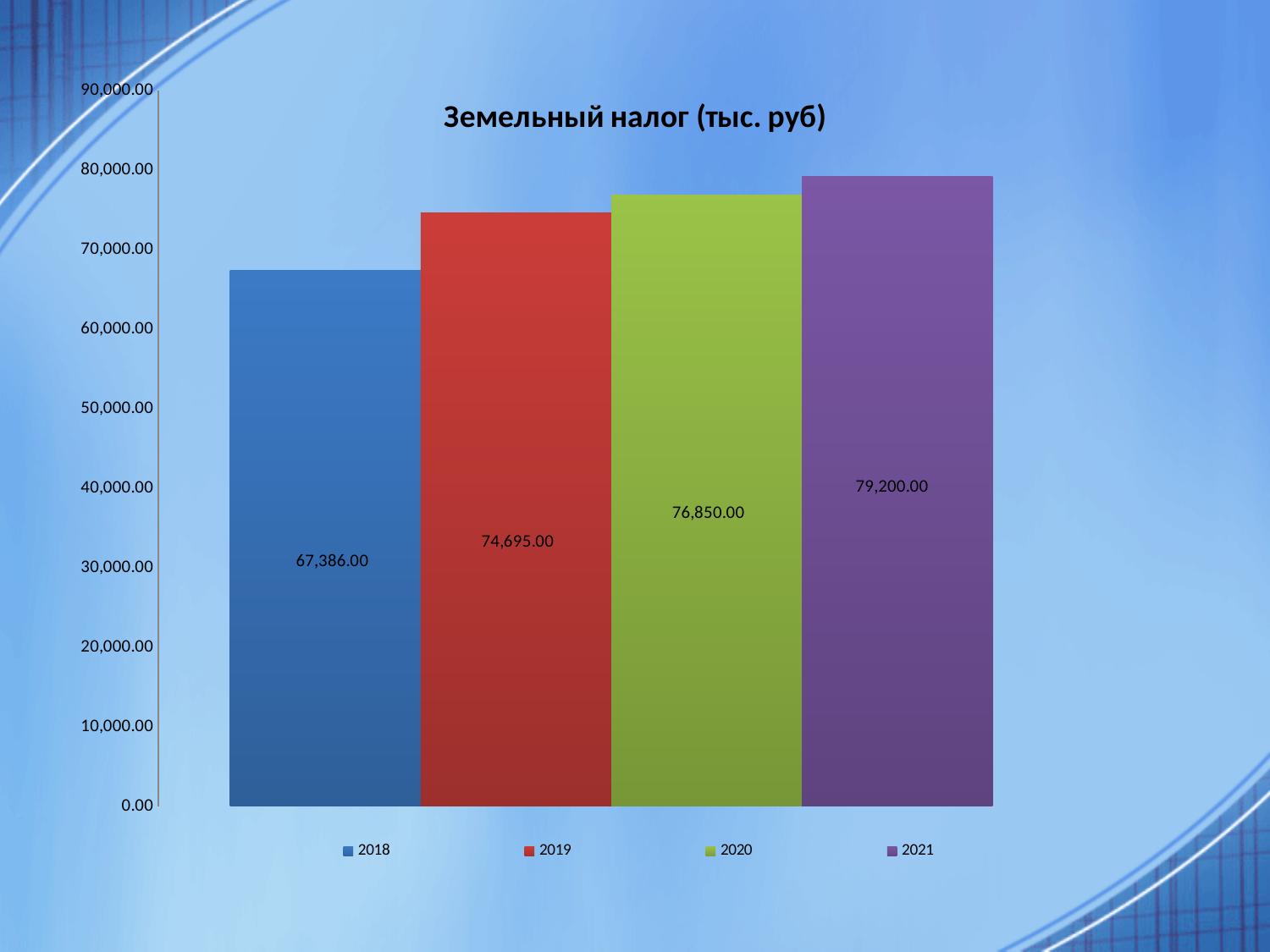

### Chart: Земельный налог (тыс. руб)

| Category | 2018 | 2019 | 2020 | 2021 |
|---|---|---|---|---|